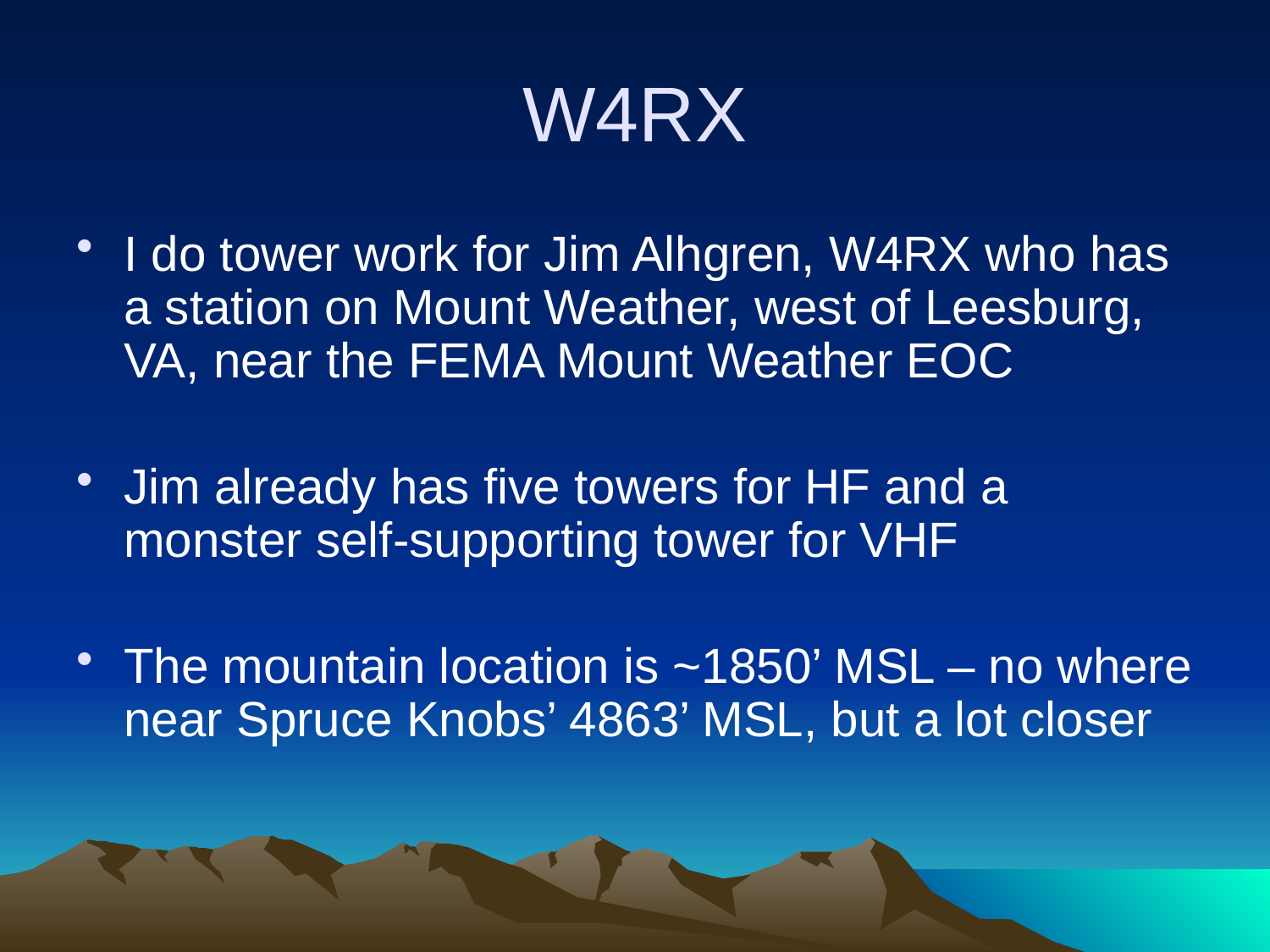

# W4RX
I do tower work for Jim Alhgren, W4RX who has a station on Mount Weather, west of Leesburg, VA, near the FEMA Mount Weather EOC

Jim already has five towers for HF and a monster self-supporting tower for VHF

The mountain location is ~1850’ MSL – no where near Spruce Knobs’ 4863’ MSL, but a lot closer